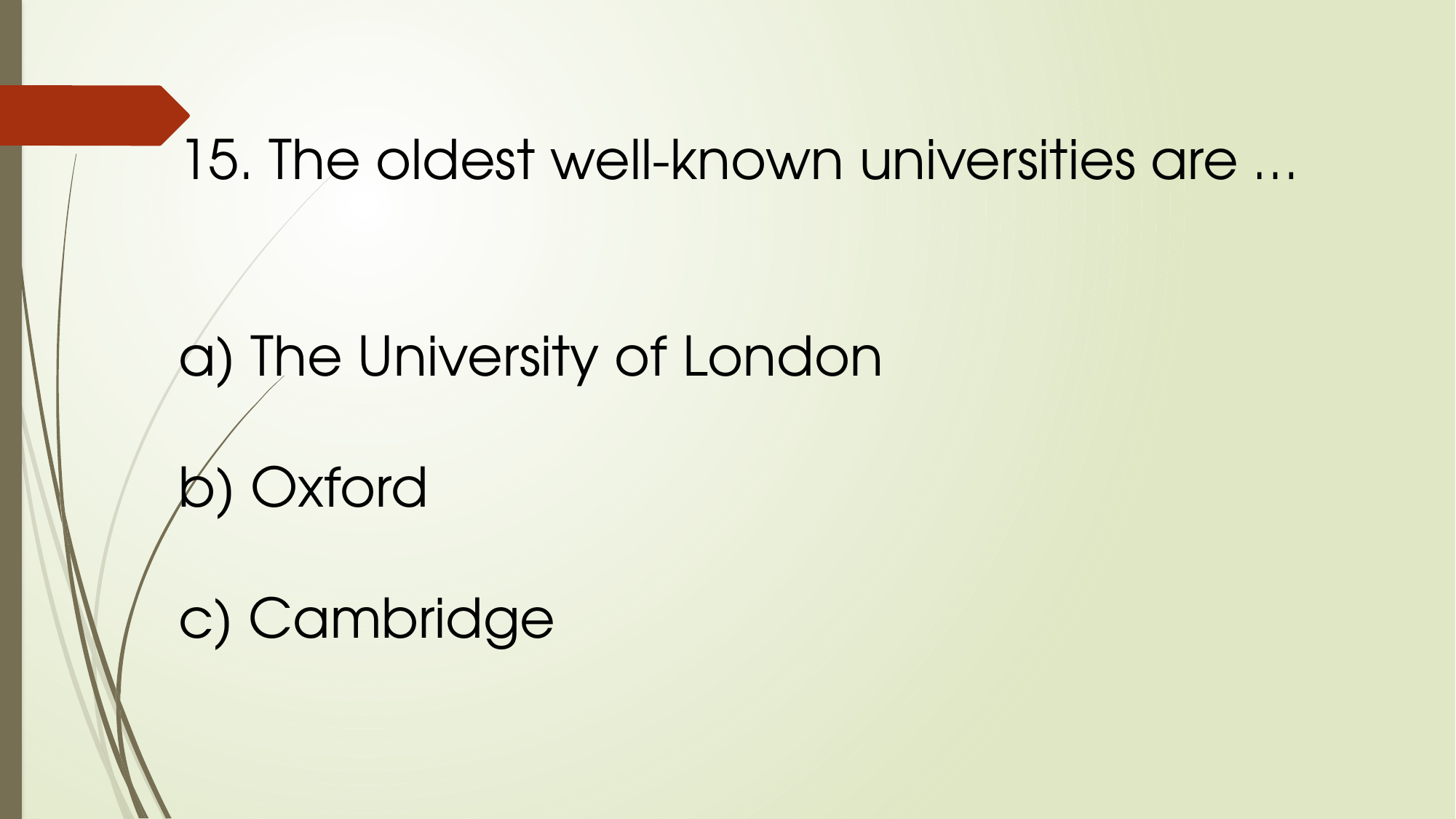

15. The oldest well-known universities are …

a) The University of London

b) Oxford

c) Cambridge